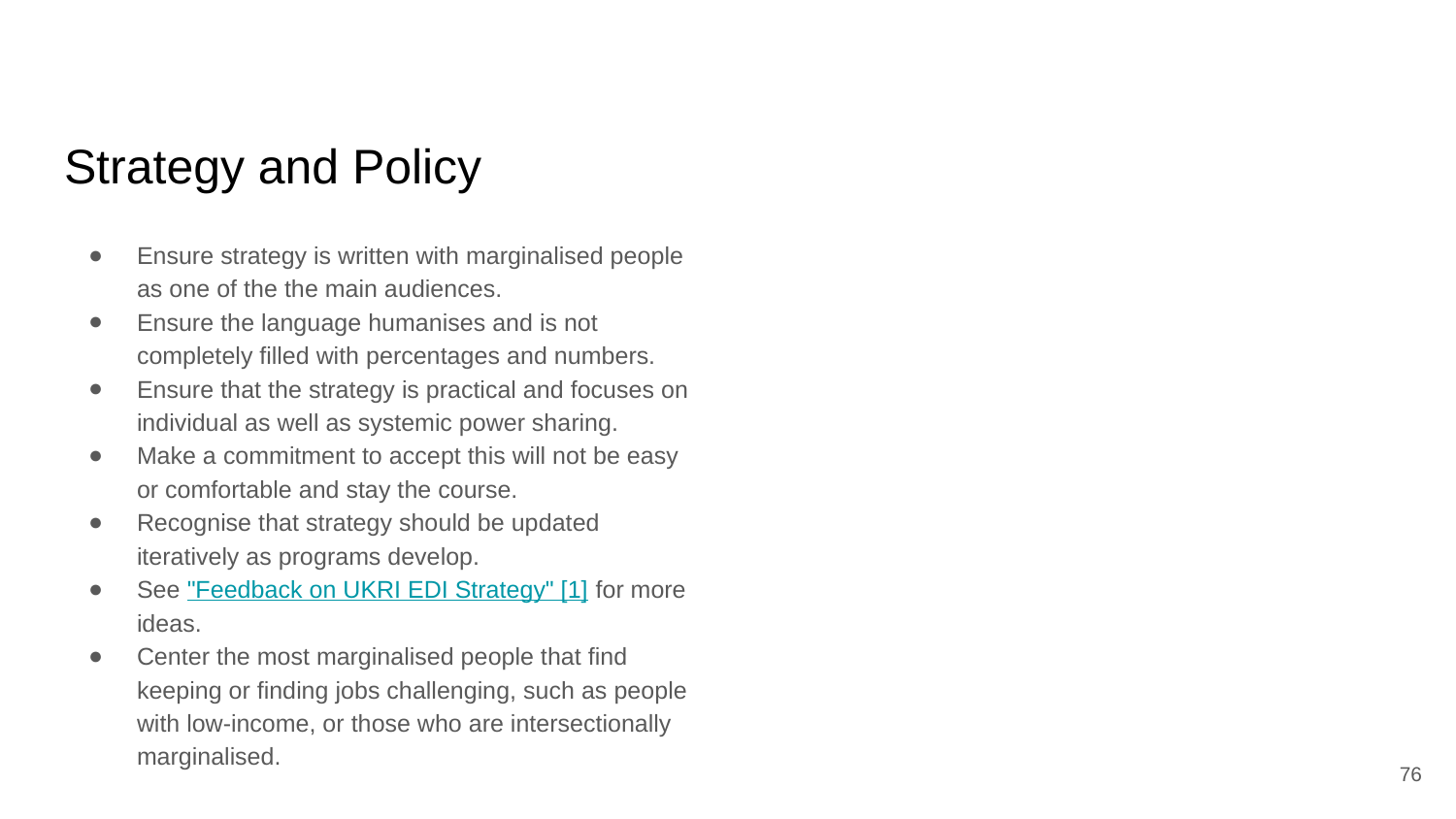

# Strategy and Policy
Ensure strategy is written with marginalised people as one of the the main audiences.
Ensure the language humanises and is not completely filled with percentages and numbers.
Ensure that the strategy is practical and focuses on individual as well as systemic power sharing.
Make a commitment to accept this will not be easy or comfortable and stay the course.
Recognise that strategy should be updated iteratively as programs develop.
See "Feedback on UKRI EDI Strategy" [1] for more ideas.
Center the most marginalised people that find keeping or finding jobs challenging, such as people with low-income, or those who are intersectionally marginalised.
76